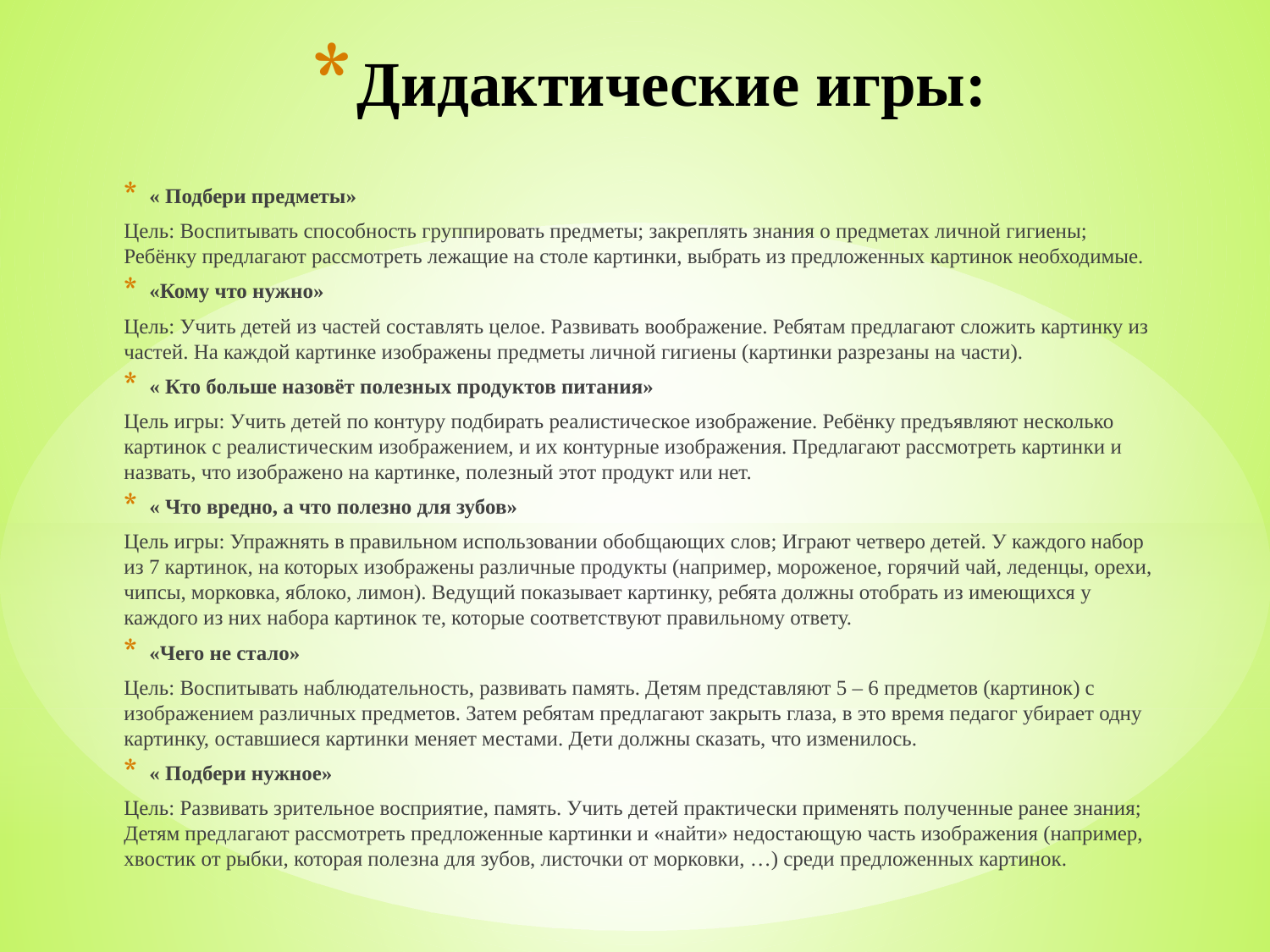

# Дидактические игры:
« Подбери предметы»
Цель: Воспитывать способность группировать предметы; закреплять знания о предметах личной гигиены; Ребёнку предлагают рассмотреть лежащие на столе картинки, выбрать из предложенных картинок необходимые.
«Кому что нужно»
Цель: Учить детей из частей составлять целое. Развивать воображение. Ребятам предлагают сложить картинку из частей. На каждой картинке изображены предметы личной гигиены (картинки разрезаны на части).
« Кто больше назовёт полезных продуктов питания»
Цель игры: Учить детей по контуру подбирать реалистическое изображение. Ребёнку предъявляют несколько картинок с реалистическим изображением, и их контурные изображения. Предлагают рассмотреть картинки и назвать, что изображено на картинке, полезный этот продукт или нет.
« Что вредно, а что полезно для зубов»
Цель игры: Упражнять в правильном использовании обобщающих слов; Играют четверо детей. У каждого набор из 7 картинок, на которых изображены различные продукты (например, мороженое, горячий чай, леденцы, орехи, чипсы, морковка, яблоко, лимон). Ведущий показывает картинку, ребята должны отобрать из имеющихся у каждого из них набора картинок те, которые соответствуют правильному ответу.
«Чего не стало»
Цель: Воспитывать наблюдательность, развивать память. Детям представляют 5 – 6 предметов (картинок) с изображением различных предметов. Затем ребятам предлагают закрыть глаза, в это время педагог убирает одну картинку, оставшиеся картинки меняет местами. Дети должны сказать, что изменилось.
« Подбери нужное»
Цель: Развивать зрительное восприятие, память. Учить детей практически применять полученные ранее знания; Детям предлагают рассмотреть предложенные картинки и «найти» недостающую часть изображения (например, хвостик от рыбки, которая полезна для зубов, листочки от морковки, …) среди предложенных картинок.